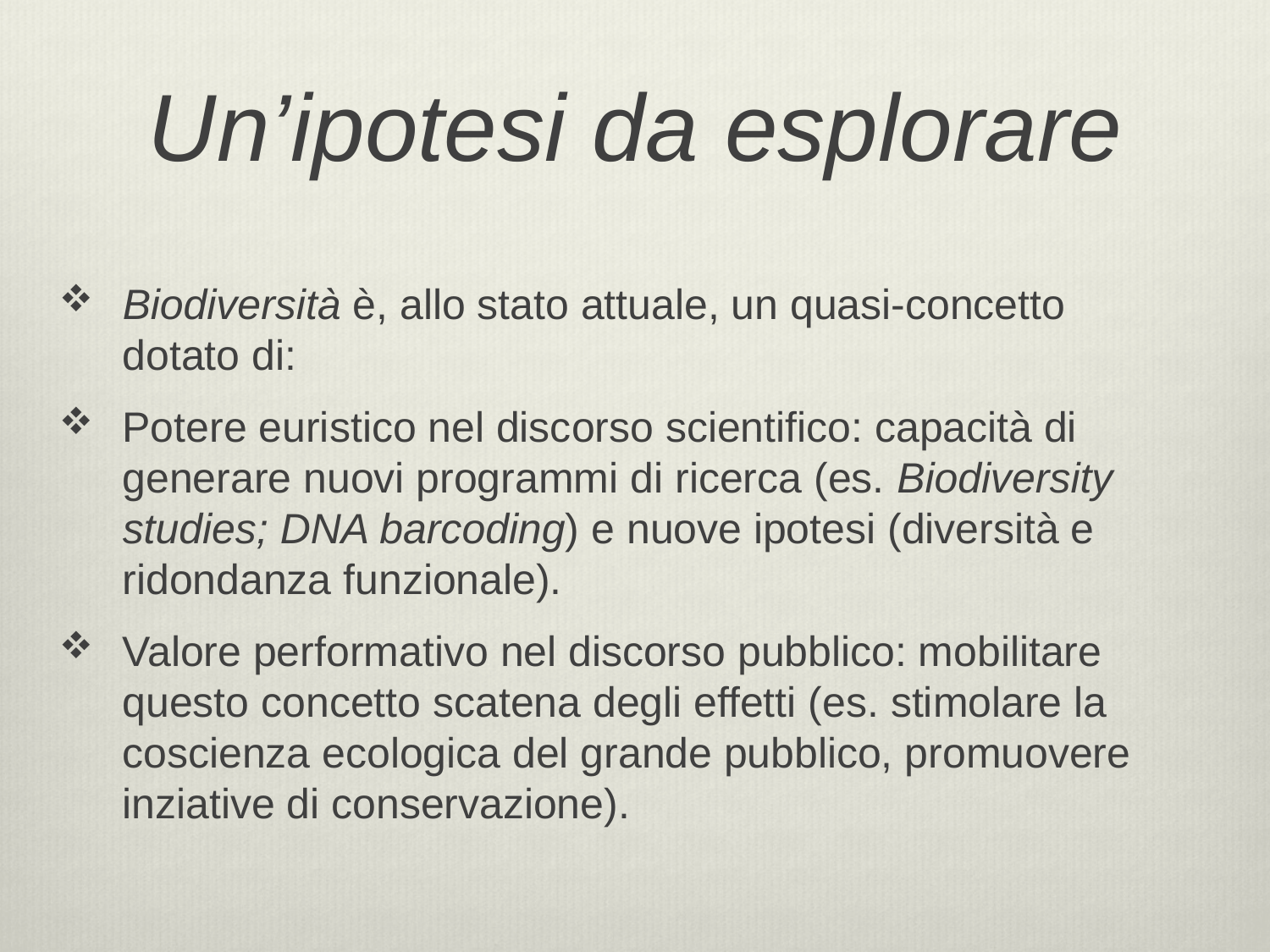

# Un’ipotesi da esplorare
Biodiversità è, allo stato attuale, un quasi-concetto dotato di:
Potere euristico nel discorso scientifico: capacità di generare nuovi programmi di ricerca (es. Biodiversity studies; DNA barcoding) e nuove ipotesi (diversità e ridondanza funzionale).
Valore performativo nel discorso pubblico: mobilitare questo concetto scatena degli effetti (es. stimolare la coscienza ecologica del grande pubblico, promuovere inziative di conservazione).